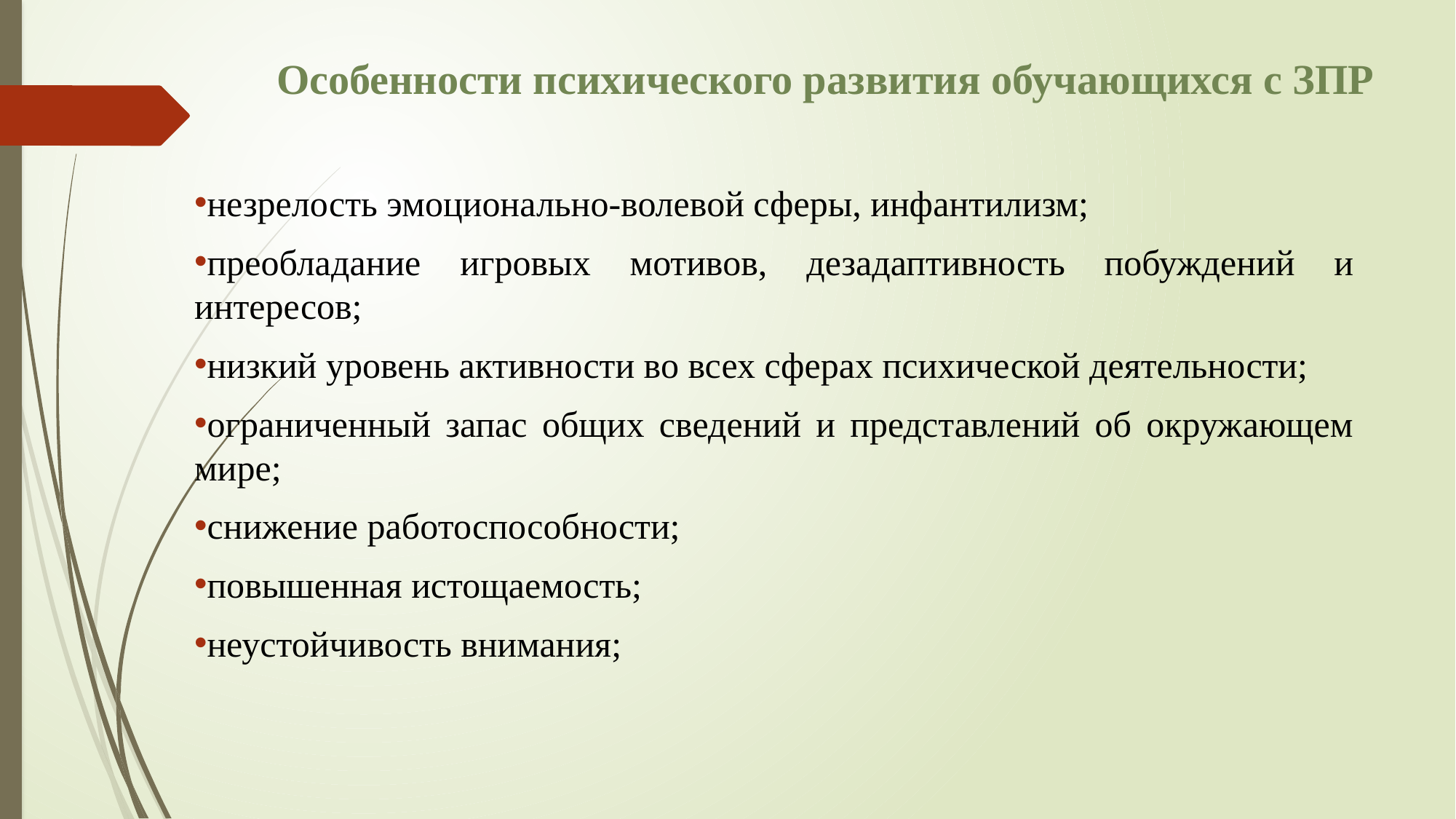

# Особенности психического развития обучающихся с ЗПР
незрелость эмоционально-волевой сферы, инфантилизм;
преобладание игровых мотивов, дезадаптивность побуждений и
интересов;
низкий уровень активности во всех сферах психической деятельности;
ограниченный запас общих сведений и представлений об окружающем мире;
снижение работоспособности;
повышенная истощаемость;
неустойчивость внимания;